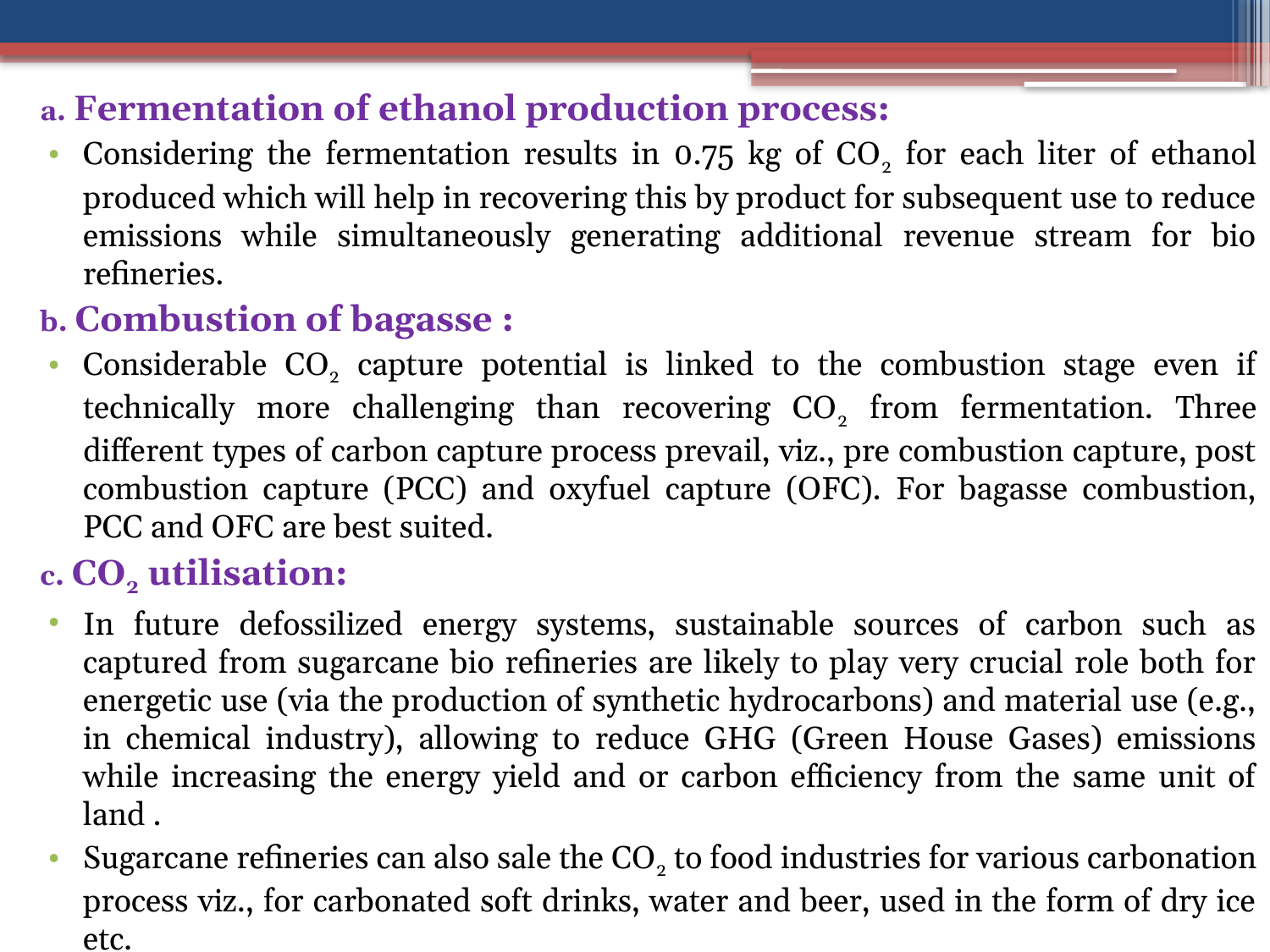

a. Fermentation of ethanol production process:
Considering the fermentation results in 0.75 kg of CO2 for each liter of ethanol produced which will help in recovering this by product for subsequent use to reduce emissions while simultaneously generating additional revenue stream for bio refineries.
b. Combustion of bagasse :
Considerable CO2 capture potential is linked to the combustion stage even if technically more challenging than recovering CO2 from fermentation. Three different types of carbon capture process prevail, viz., pre combustion capture, post combustion capture (PCC) and oxyfuel capture (OFC). For bagasse combustion, PCC and OFC are best suited.
c. CO2 utilisation:
In future defossilized energy systems, sustainable sources of carbon such as captured from sugarcane bio refineries are likely to play very crucial role both for energetic use (via the production of synthetic hydrocarbons) and material use (e.g., in chemical industry), allowing to reduce GHG (Green House Gases) emissions while increasing the energy yield and or carbon efficiency from the same unit of land .
Sugarcane refineries can also sale the CO2 to food industries for various carbonation process viz., for carbonated soft drinks, water and beer, used in the form of dry ice etc.